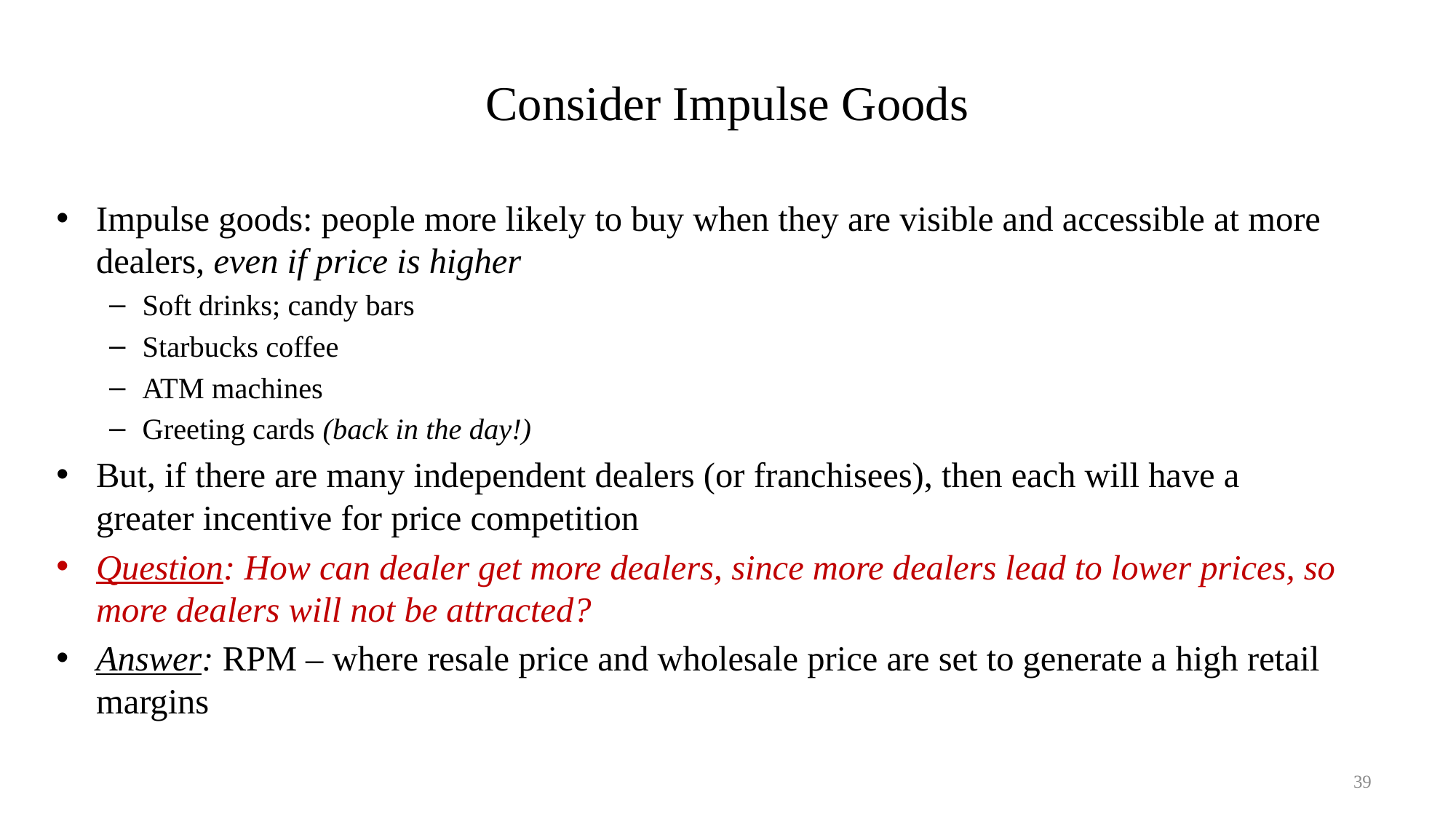

# Consider Impulse Goods
Impulse goods: people more likely to buy when they are visible and accessible at more dealers, even if price is higher
Soft drinks; candy bars
Starbucks coffee
ATM machines
Greeting cards (back in the day!)
But, if there are many independent dealers (or franchisees), then each will have a greater incentive for price competition
Question: How can dealer get more dealers, since more dealers lead to lower prices, so more dealers will not be attracted?
Answer: RPM – where resale price and wholesale price are set to generate a high retail margins

39